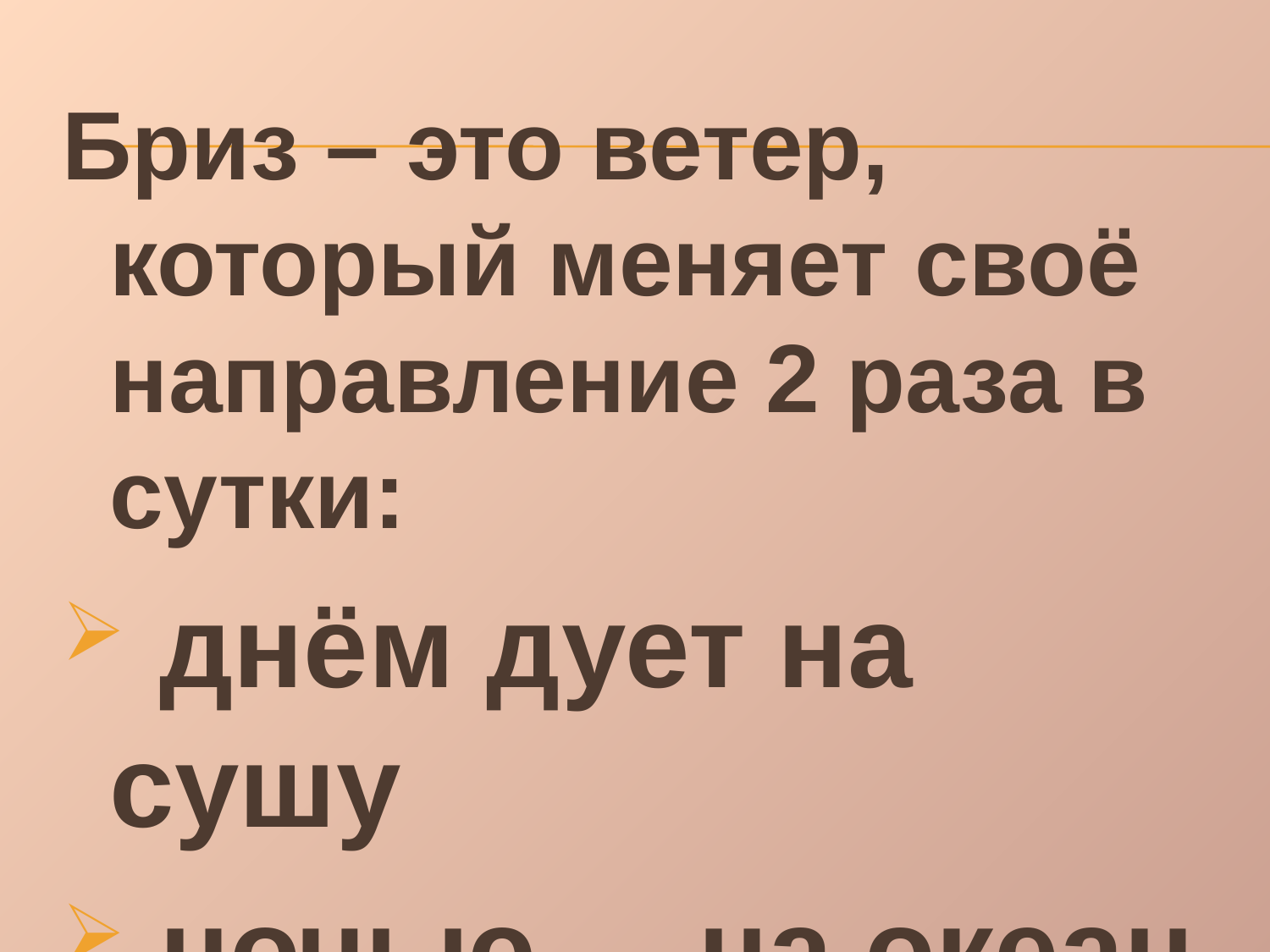

Бриз – это ветер, который меняет своё направление 2 раза в сутки:
 днём дует на сушу
 ночью –  на океан